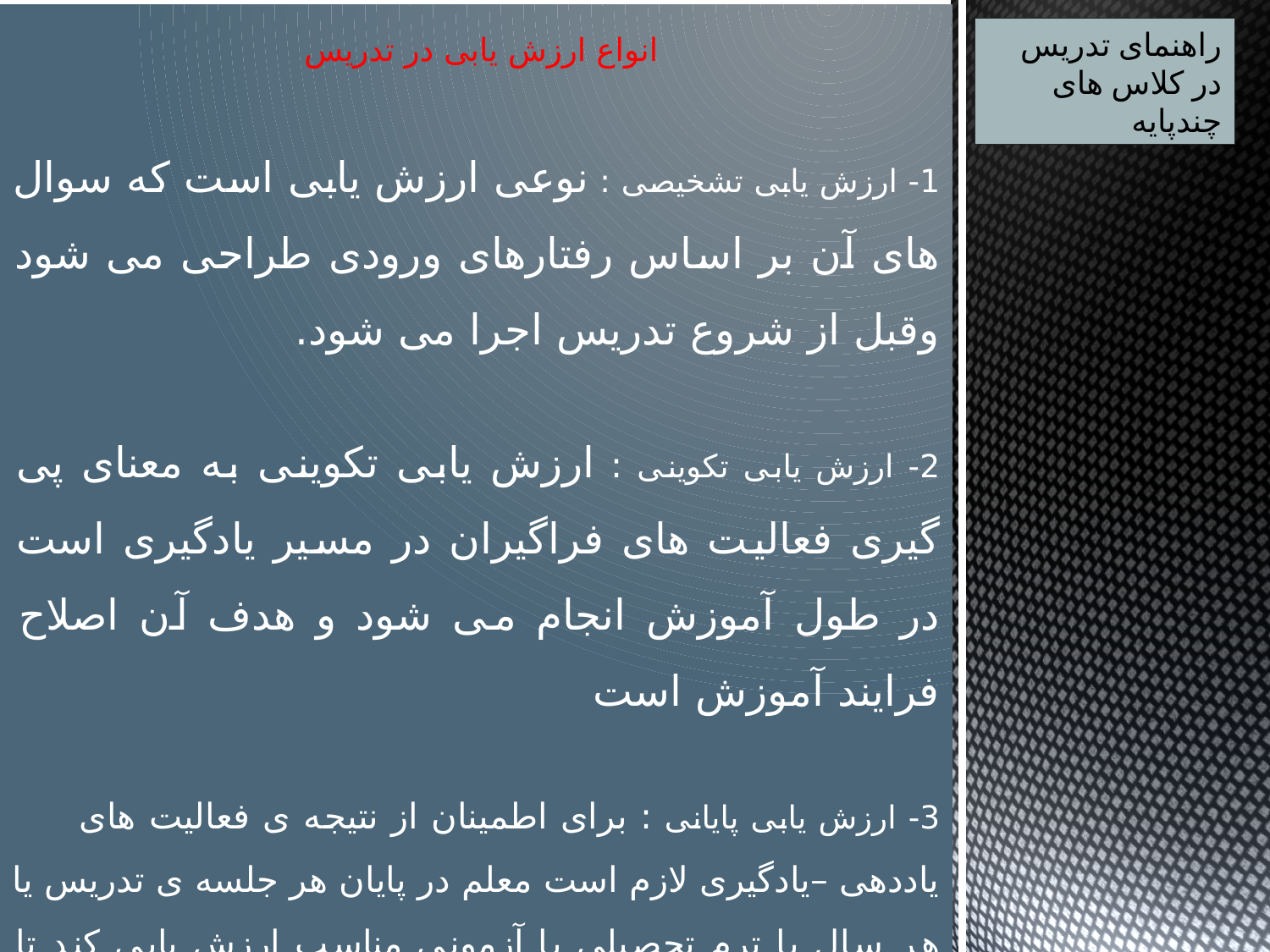

انواع ارزش یابی در تدریس

1- ارزش یابی تشخیصی : نوعی ارزش یابی است که سوال های آن بر اساس رفتارهای ورودی طراحی می شود وقبل از شروع تدریس اجرا می شود.

2- ارزش یابی تکوینی : ارزش یابی تکوینی به معنای پی گیری فعالیت های فراگیران در مسیر یادگیری است در طول آموزش انجام می شود و هدف آن اصلاح فرایند آموزش است

3- ارزش یابی پایانی : برای اطمینان از نتیجه ی فعالیت های      یاددهی –یادگیری لازم است معلم در پایان هر جلسه ی تدریس یا هر سال یا ترم تحصیلی با آزمونی مناسب ارزش یابی کند تا میزان دست به هدف های یادگیری درس معلوم شود.
راهنمای تدریس در کلاس های چندپایه